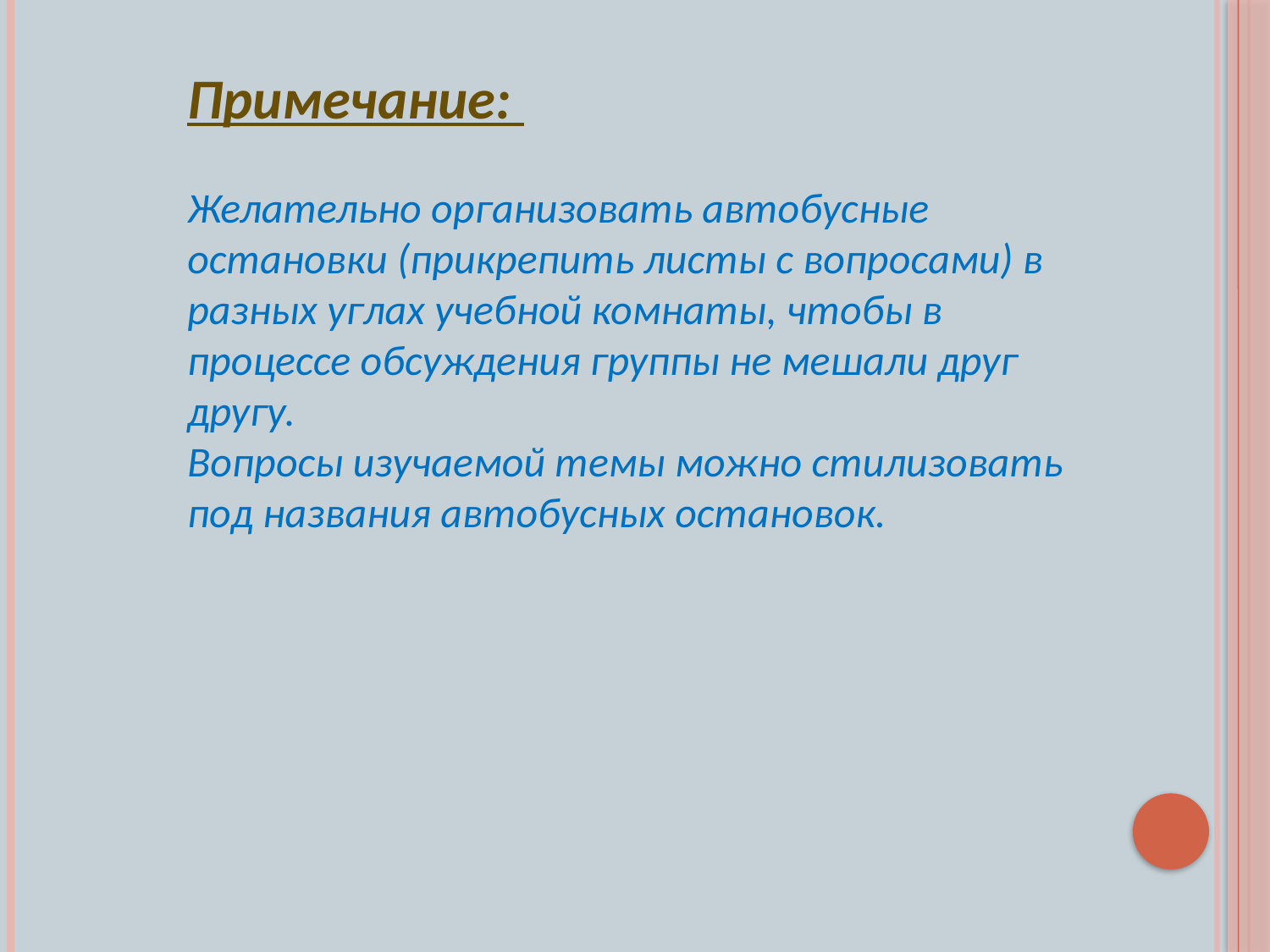

Примечание:
Желательно организовать автобусные остановки (прикрепить листы с вопросами) в разных углах учебной комнаты, чтобы в процессе обсуждения группы не мешали друг другу.
Вопросы изучаемой темы можно стилизовать под названия автобусных остановок.